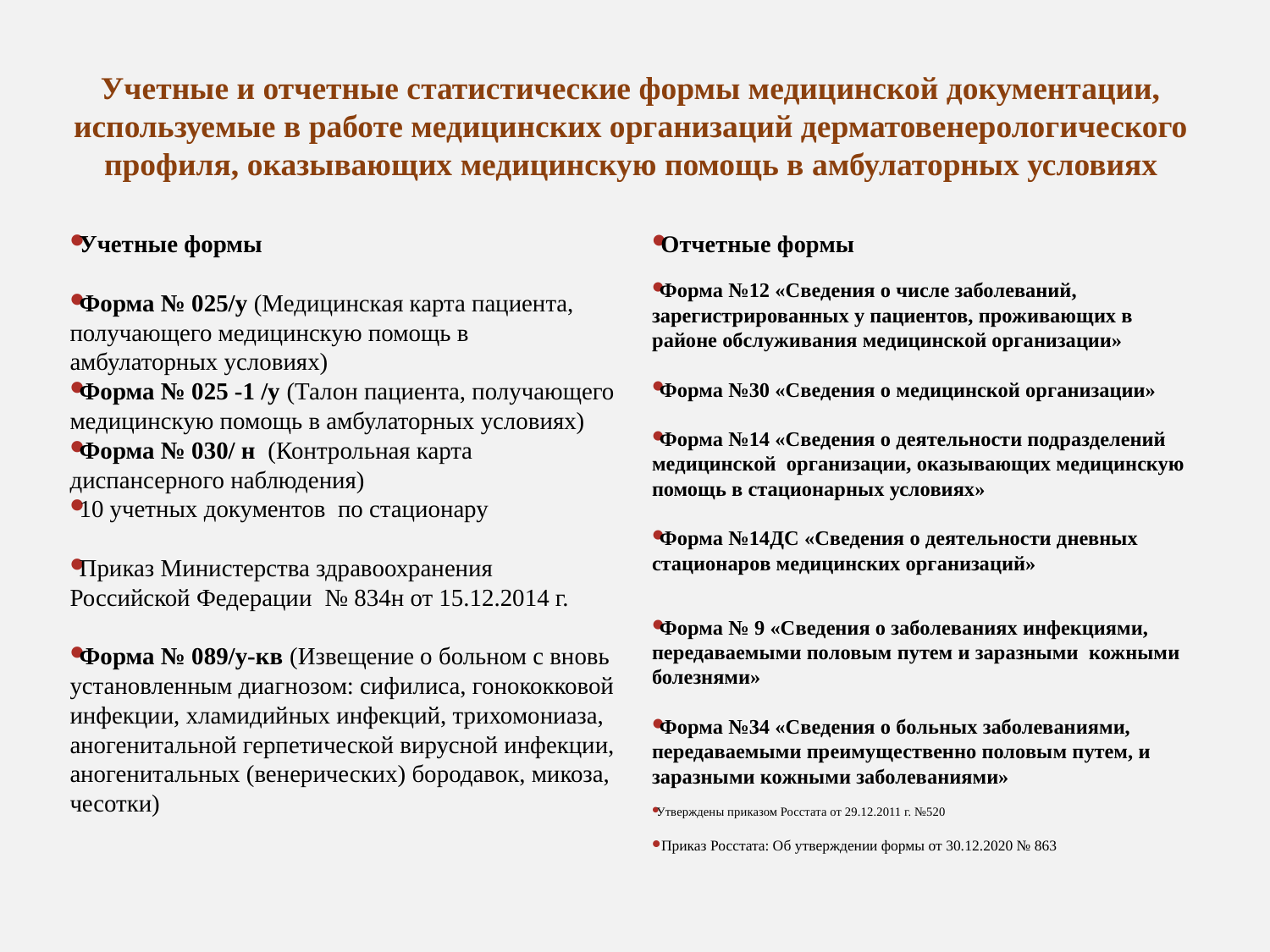

# Учетные и отчетные статистические формы медицинской документации, используемые в работе медицинских организаций дерматовенерологического профиля, оказывающих медицинскую помощь в амбулаторных условиях
Учетные формы

Форма № 025/у (Медицинская карта пациента, получающего медицинскую помощь в амбулаторных условиях)
Форма № 025 -1 /у (Талон пациента, получающего медицинскую помощь в амбулаторных условиях)
Форма № 030/ н  (Контрольная карта диспансерного наблюдения)
10 учетных документов  по стационару

Приказ Министерства здравоохранения Российской Федерации  № 834н от 15.12.2014 г.

Форма № 089/у-кв (Извещение о больном с вновь установленным диагнозом: сифилиса, гонококковой инфекции, хламидийных инфекций, трихомониаза, аногенитальной герпетической вирусной инфекции, аногенитальных (венерических) бородавок, микоза, чесотки)

Отчетные формы

Форма №12 «Сведения о числе заболеваний, зарегистрированных у пациентов, проживающих в районе обслуживания медицинской организации»

Форма №30 «Сведения о медицинской организации»

Форма №14 «Сведения о деятельности подразделений медицинской  организации, оказывающих медицинскую помощь в стационарных условиях»

Форма №14ДС «Сведения о деятельности дневных стационаров медицинских организаций»

Форма № 9 «Сведения о заболеваниях инфекциями, передаваемыми половым путем и заразными  кожными болезнями»

Форма №34 «Сведения о больных заболеваниями, передаваемыми преимущественно половым путем, и заразными кожными заболеваниями»

Утверждены приказом Росстата от 29.12.2011 г. №520

 Приказ Росстата: Об утверждении формы от 30.12.2020 № 863